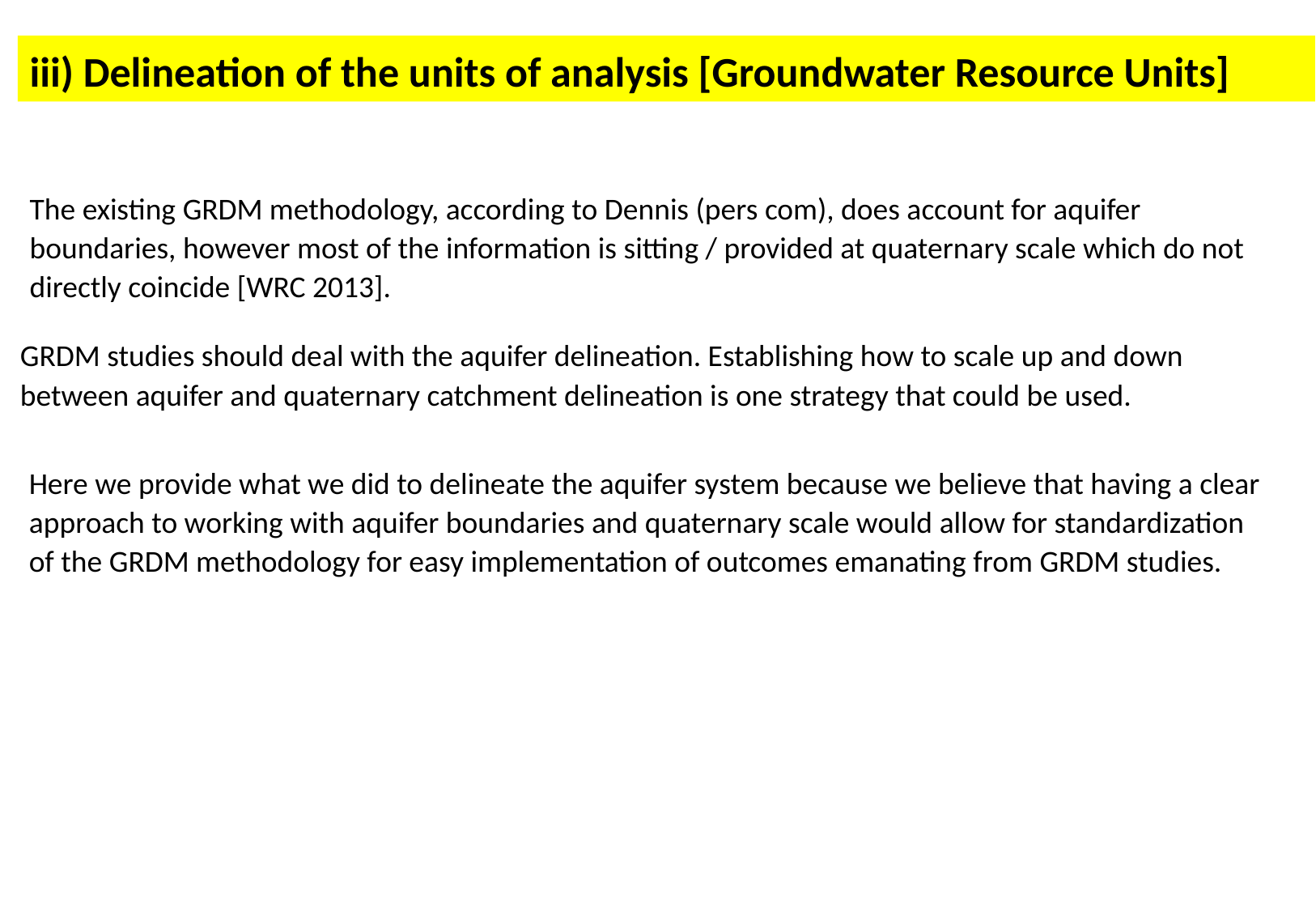

iii) Delineation of the units of analysis [Groundwater Resource Units]
The existing GRDM methodology, according to Dennis (pers com), does account for aquifer boundaries, however most of the information is sitting / provided at quaternary scale which do not directly coincide [WRC 2013].
GRDM studies should deal with the aquifer delineation. Establishing how to scale up and down between aquifer and quaternary catchment delineation is one strategy that could be used.
Here we provide what we did to delineate the aquifer system because we believe that having a clear approach to working with aquifer boundaries and quaternary scale would allow for standardization of the GRDM methodology for easy implementation of outcomes emanating from GRDM studies.